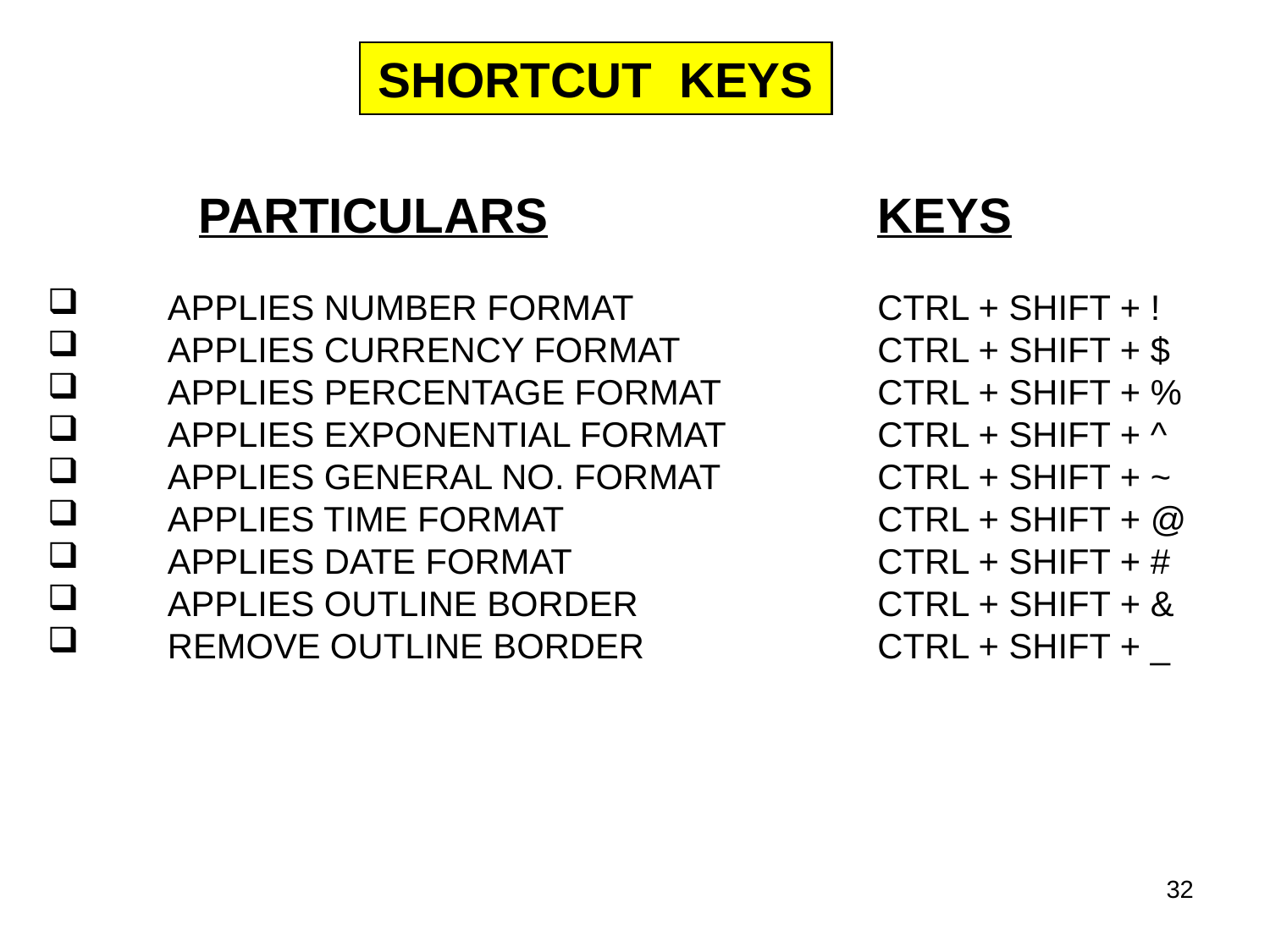

SHORTCUT  KEYS
           PARTICULARS

     APPLIES NUMBER FORMAT
     APPLIES CURRENCY FORMAT
     APPLIES PERCENTAGE FORMAT
     APPLIES EXPONENTIAL FORMAT
     APPLIES GENERAL NO. FORMAT
     APPLIES TIME FORMAT
     APPLIES DATE FORMAT
     APPLIES OUTLINE BORDER
     REMOVE OUTLINE BORDER
KEYS

CTRL + SHIFT + !
CTRL + SHIFT + $
CTRL + SHIFT + %
CTRL + SHIFT + ^
CTRL + SHIFT + ~
CTRL + SHIFT + @
CTRL + SHIFT + #
CTRL + SHIFT + &
CTRL + SHIFT + _
32